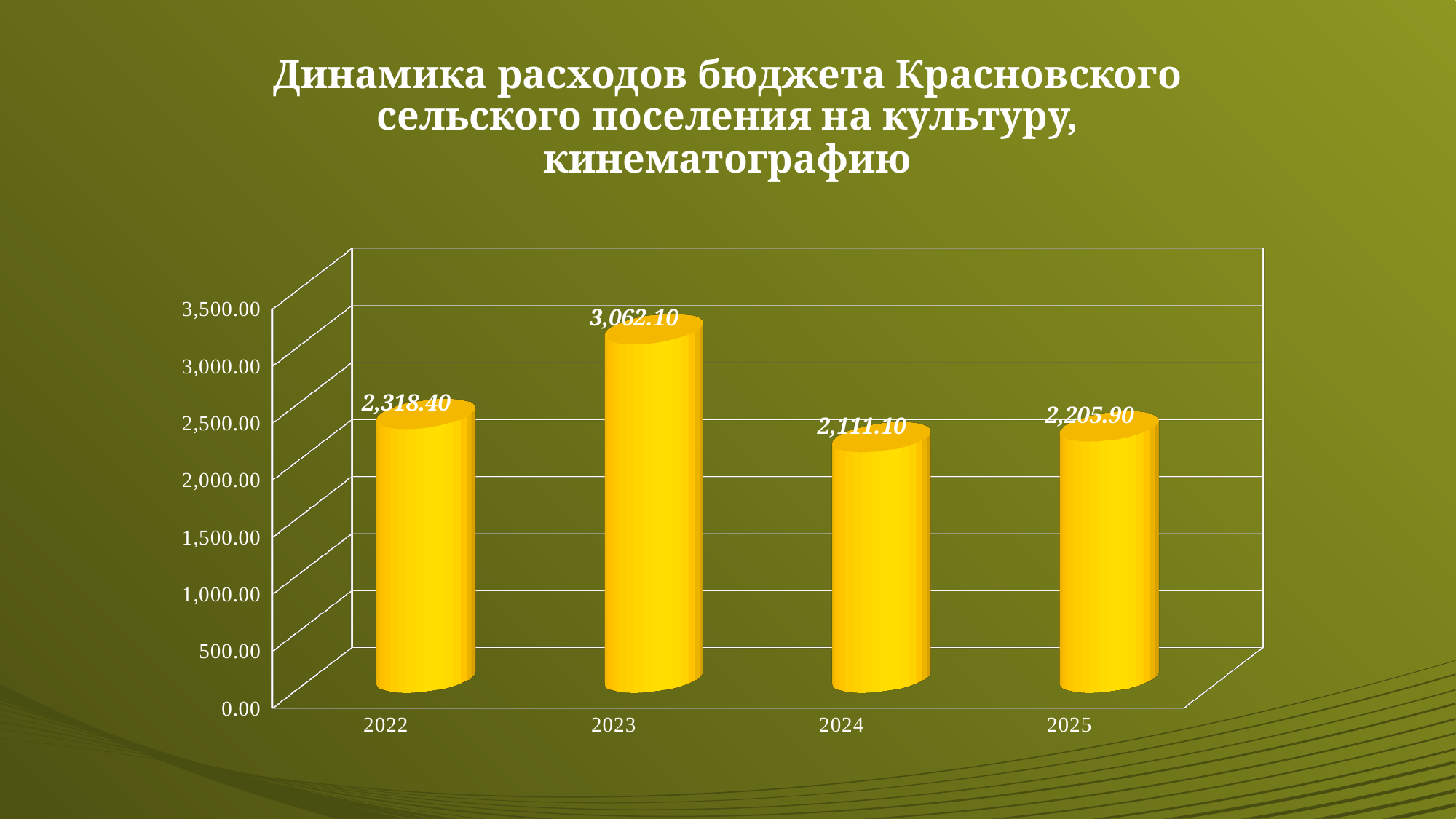

# Динамика расходов бюджета Красновского сельского поселения на культуру, кинематографию

[unsupported chart]